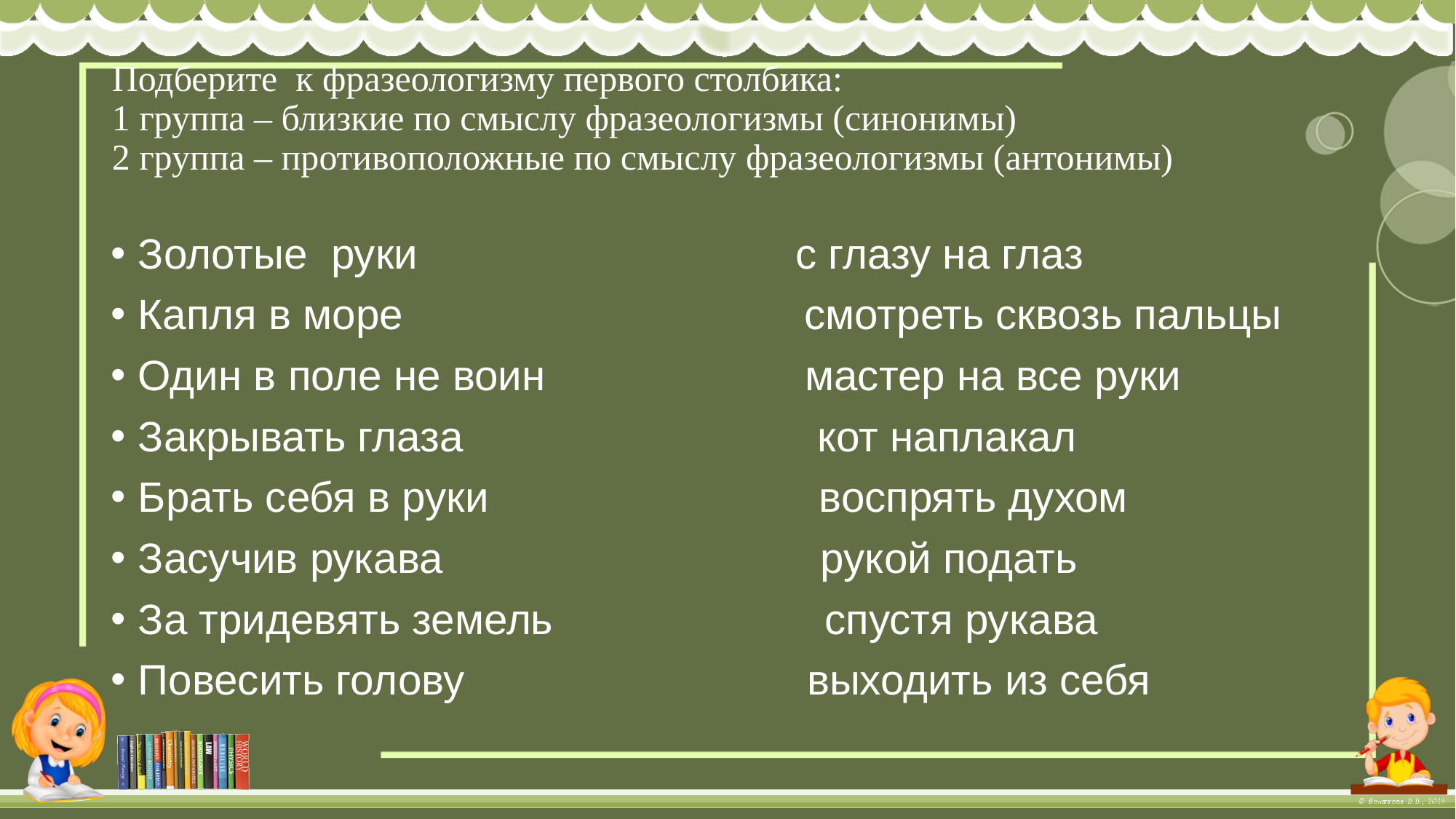

# Подберите  к фразеологизму первого столбика:     1 группа – близкие по смыслу фразеологизмы (синонимы) 2 группа – противоположные по смыслу фразеологизмы (антонимы)
Золотые  руки                                с глазу на глаз
Капля в море                                  смотреть сквозь пальцы
Один в поле не воин                      мастер на все руки
Закрывать глаза                              кот наплакал
Брать себя в руки                            воспрять духом
Засучив рукава                                рукой подать
За тридевять земель                       спустя рукава
Повесить голову                             выходить из себя